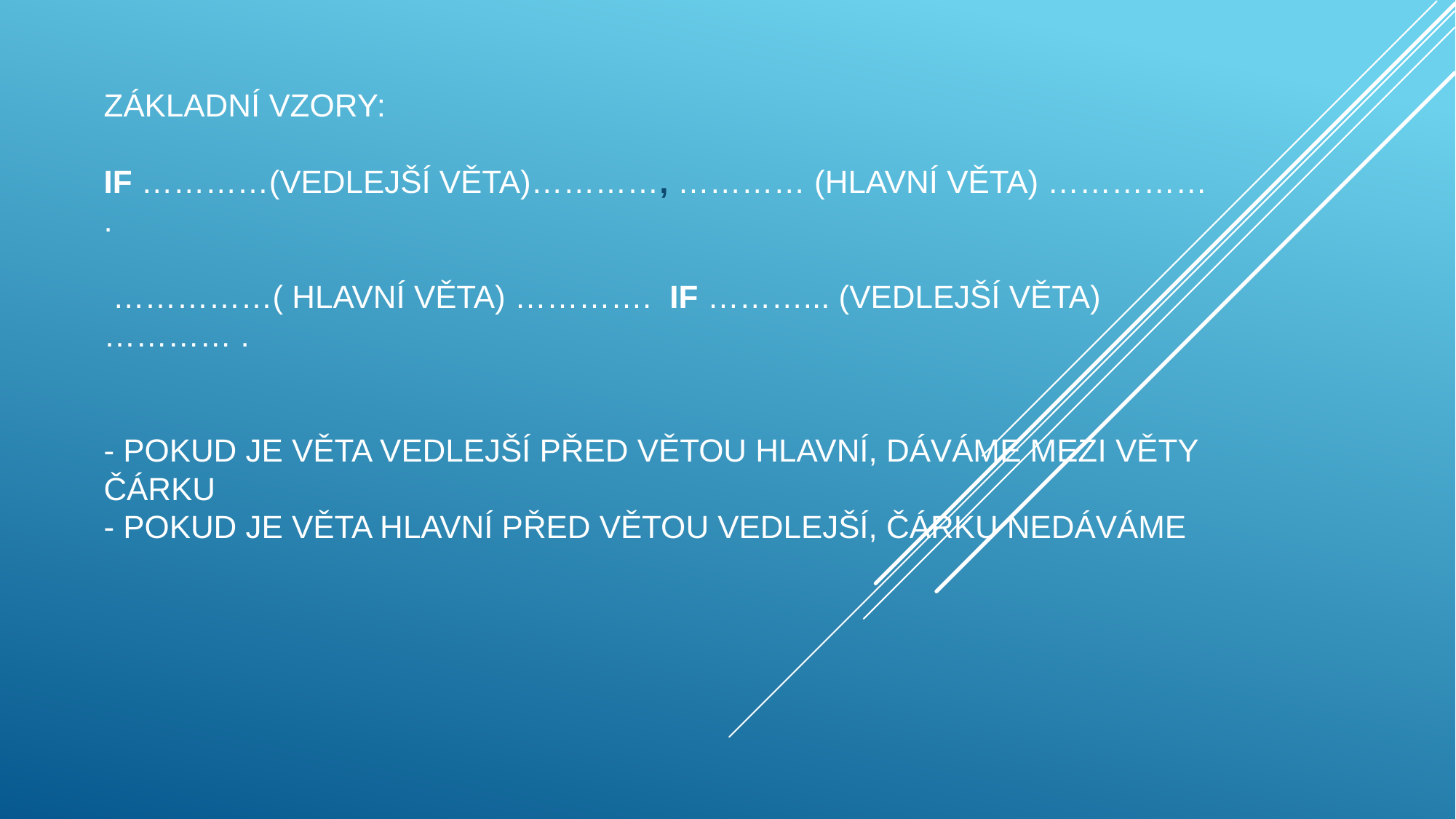

# základní vzory: If …………(vedlejší věta)…………, ………… (hlavní věta) …………… . ……………( hlavní věta) ………….  if ………... (vedlejší věta) ………… . - pokud je věta vedlejší před větou hlavní, dáváme mezi věty čárku - pokud je věta hlavní před větou vedlejší, čárku nedáváme